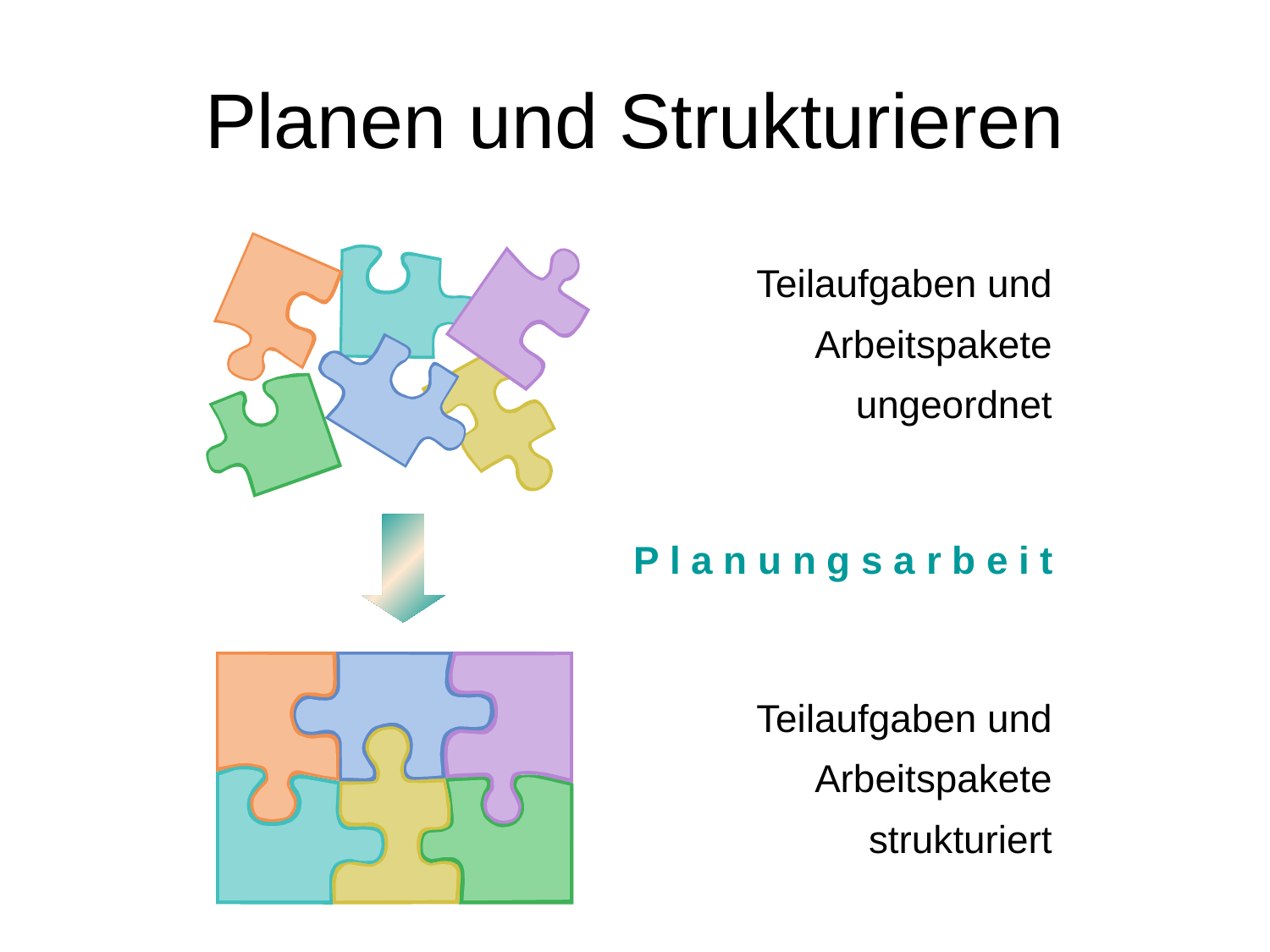

# Planen und Strukturieren

Teilaufgaben und
Arbeitspakete
ungeordnet

P l a n u n g s a r b e i t

Teilaufgaben und
Arbeitspakete
strukturiert